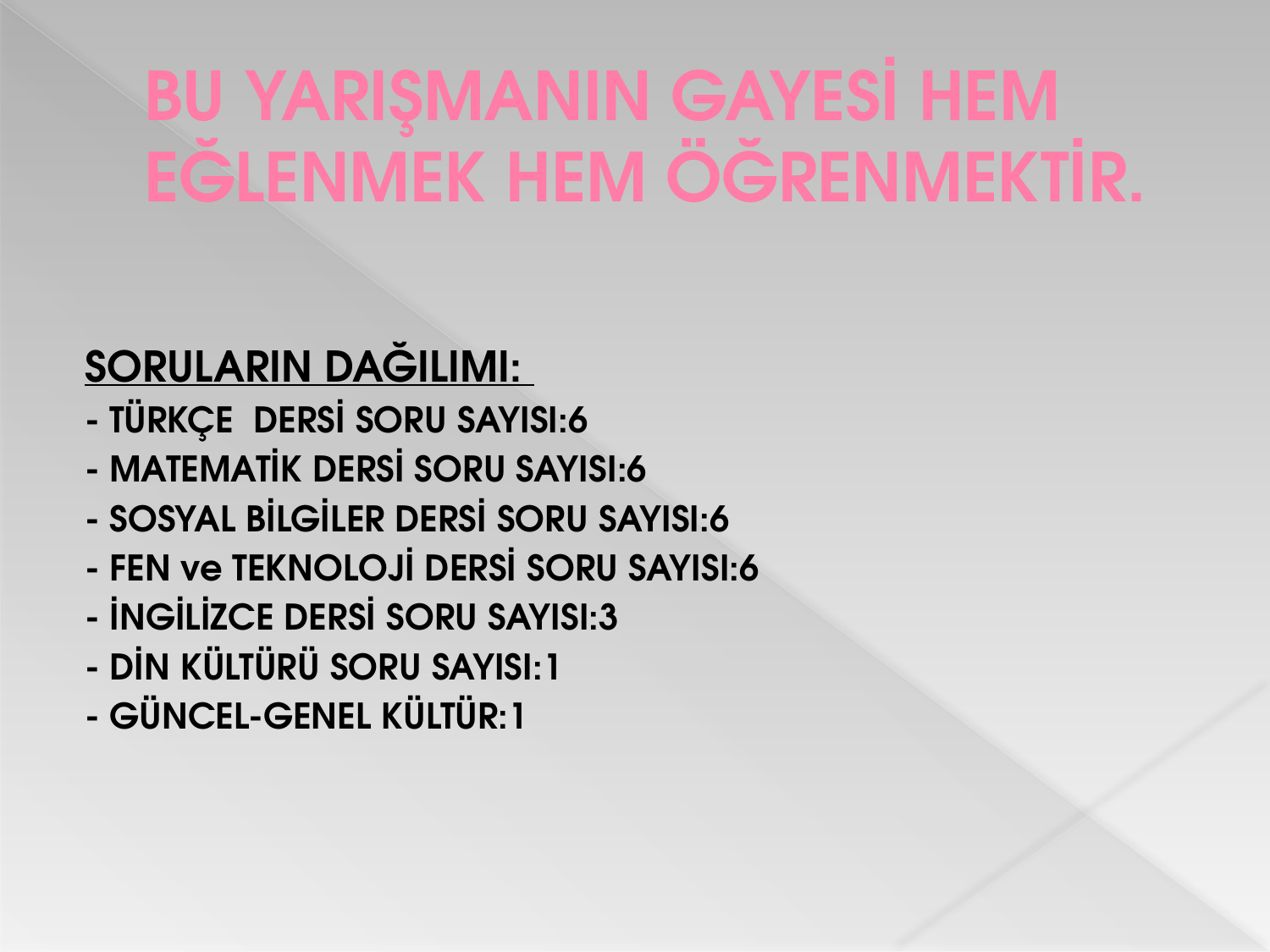

# BU YARIŞMANIN GAYESİ HEM EĞLENMEK HEM ÖĞRENMEKTİR.

SORULARIN DAĞILIMI:
- TÜRKÇE  DERSİ SORU SAYISI:6
- MATEMATİK DERSİ SORU SAYISI:6
- SOSYAL BİLGİLER DERSİ SORU SAYISI:6
- FEN ve TEKNOLOJİ DERSİ SORU SAYISI:6
- İNGİLİZCE DERSİ SORU SAYISI:3
- DİN KÜLTÜRÜ SORU SAYISI:1
- GÜNCEL-GENEL KÜLTÜR:1